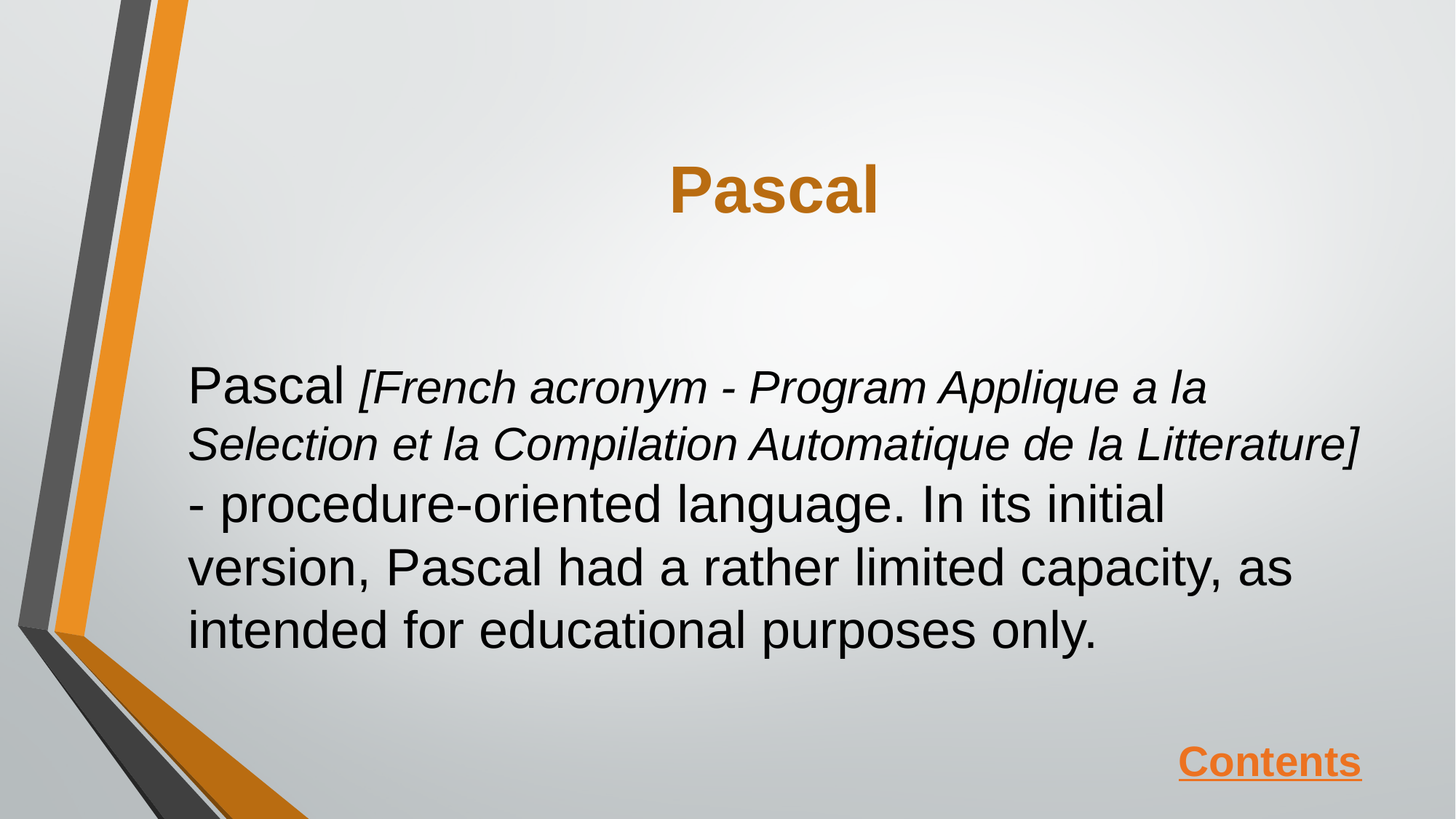

# Pascal
Pascal [French acronym - Program Applique a la Selection et la Compilation Automatique de la Litterature] - procedure-oriented language. In its initial version, Pascal had a rather limited capacity, as intended for educational purposes only.
Contents